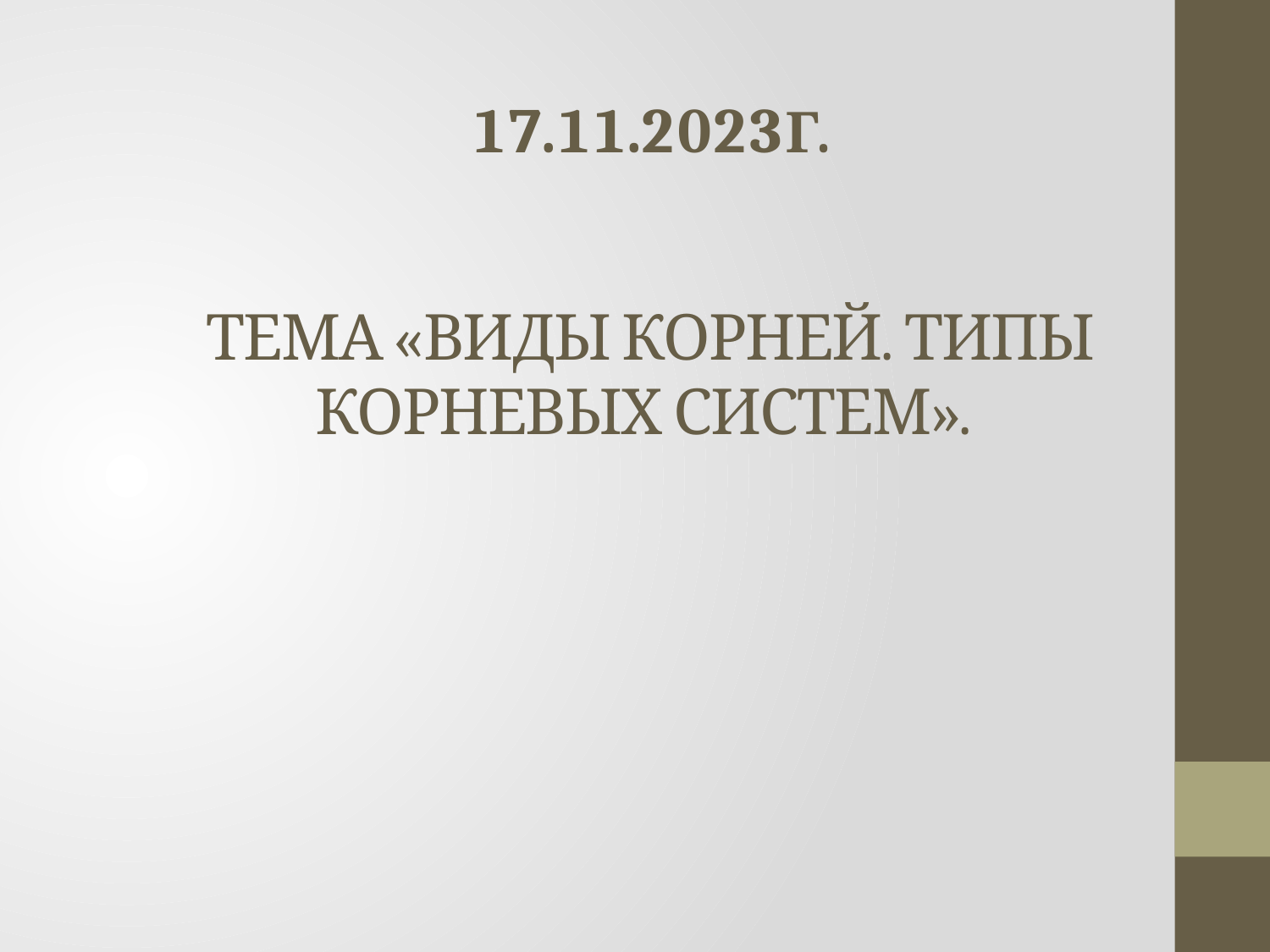

# 17.11.2023г. Тема «Виды корней. Типы корневых систем».